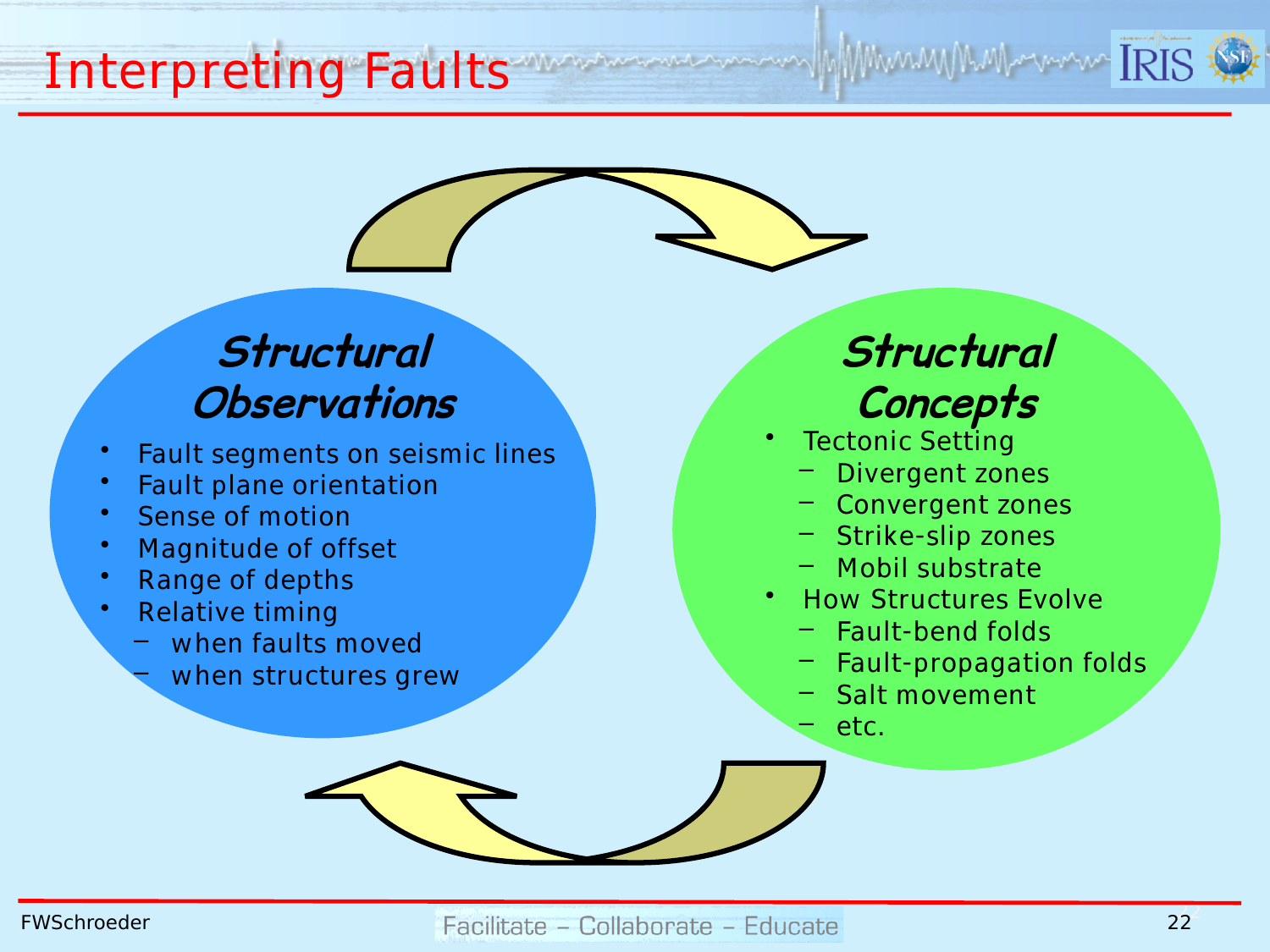

# Interpreting Faults

Structural
Observations
Structural
Concepts
 Tectonic Setting
 Divergent zones
 Convergent zones
 Strike-slip zones
 Mobil substrate
 How Structures Evolve
 Fault-bend folds
 Fault-propagation folds
 Salt movement
 etc.
 Fault segments on seismic lines
 Fault plane orientation
 Sense of motion
 Magnitude of offset
 Range of depths
 Relative timing
 when faults moved
 when structures grew